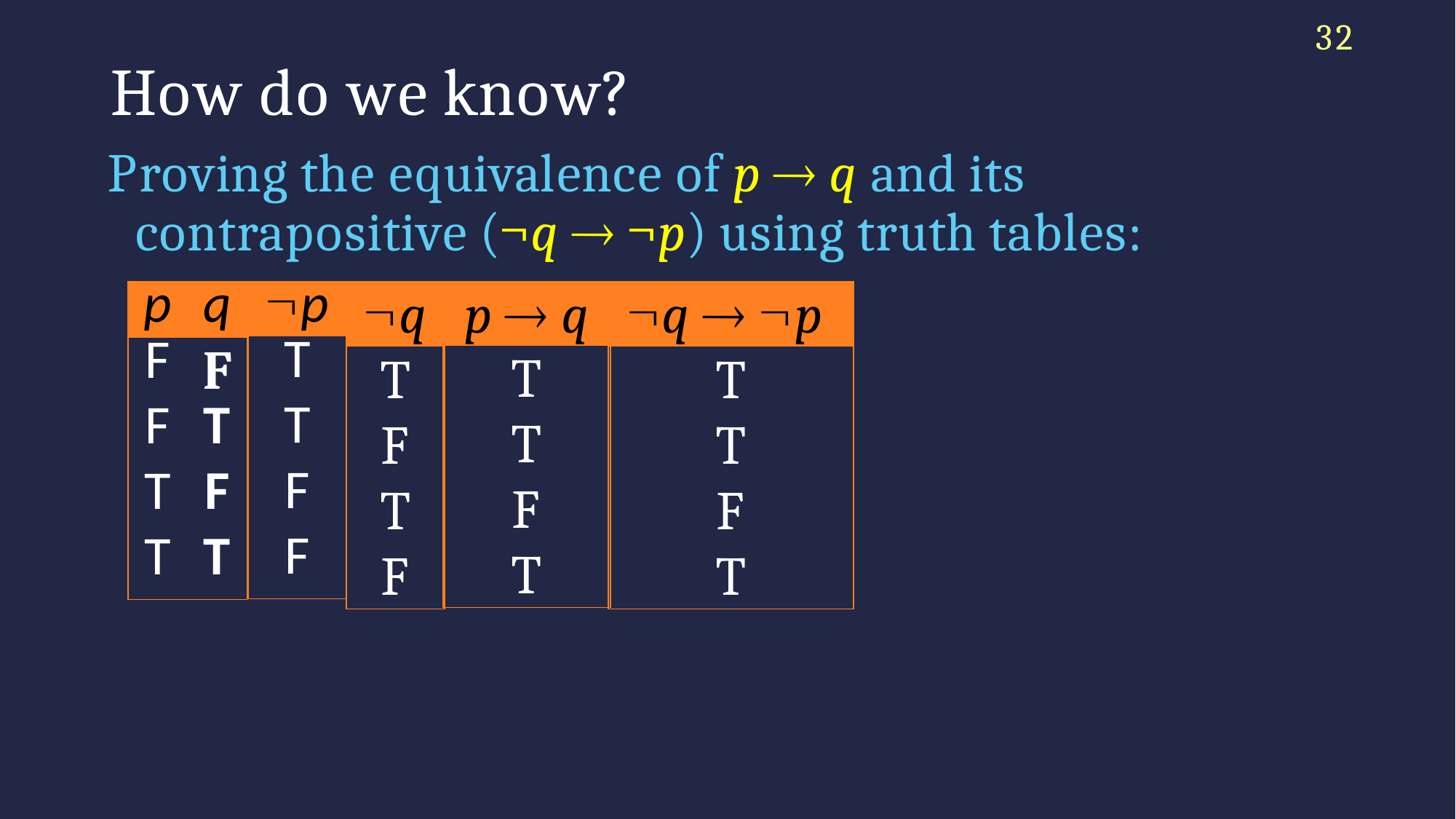

32
# How do we know?
Proving the equivalence of p → q and its contrapositive (¬q → ¬p) using truth tables:
| p | q |
| --- | --- |
| F | F |
| F | T |
| T | F |
| T | T |
| ¬p |
| --- |
| T |
| T |
| F |
| F |
| ¬q |
| --- |
| T |
| F |
| T |
| F |
| p → q |
| --- |
| T |
| T |
| F |
| T |
| ¬q → ¬p |
| --- |
| T |
| T |
| F |
| T |